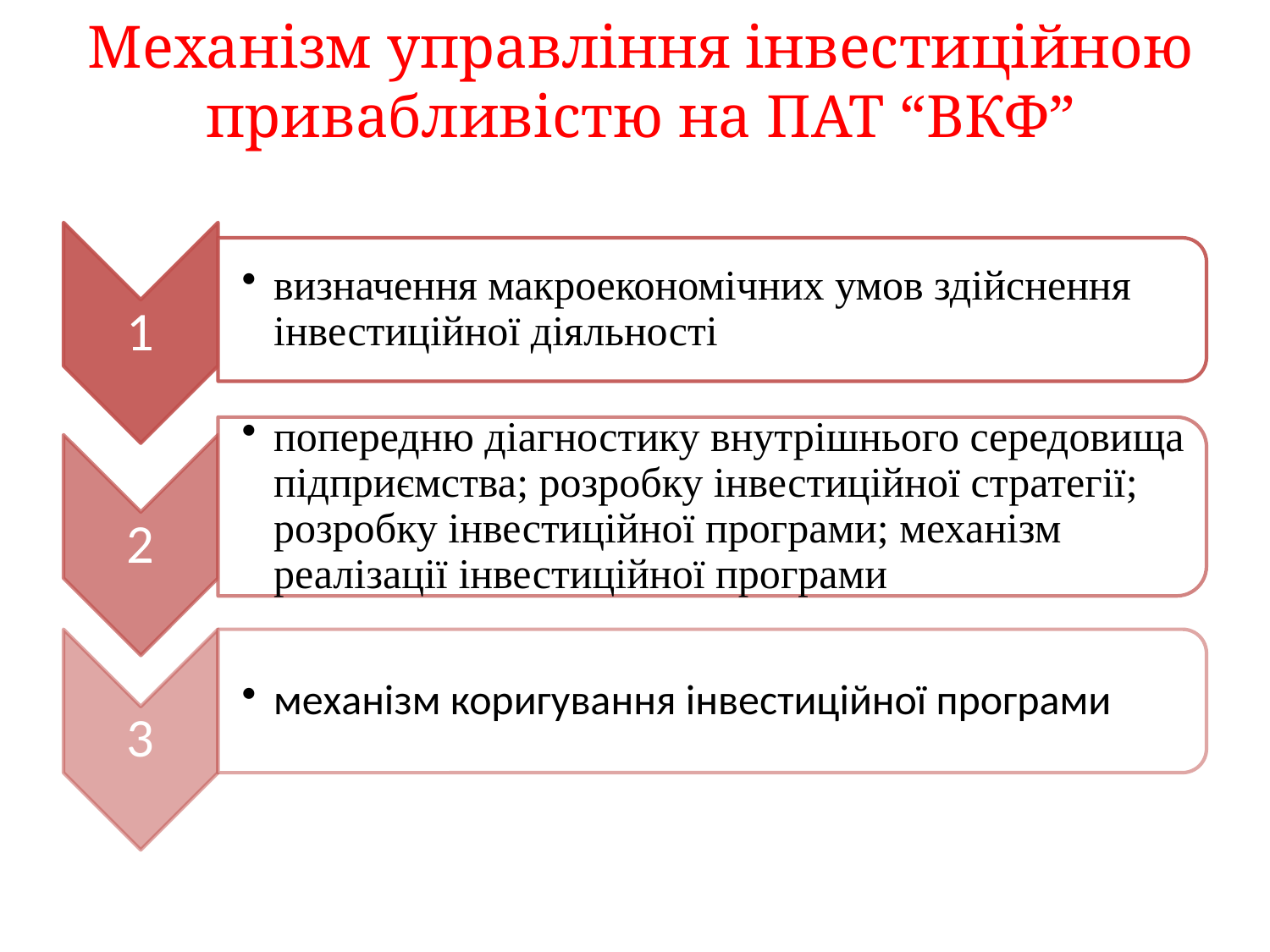

# Механізм управління інвестиційною привабливістю на ПАТ “ВКФ”
1
визначення макроекономічних умов здійснення інвестиційної діяльності
2
попередню діагностику внутрішнього середовища підприємства; розробку інвестиційної стратегії; розробку інвестиційної програми; механізм реалізації інвестиційної програми
3
механізм коригування інвестиційної програми